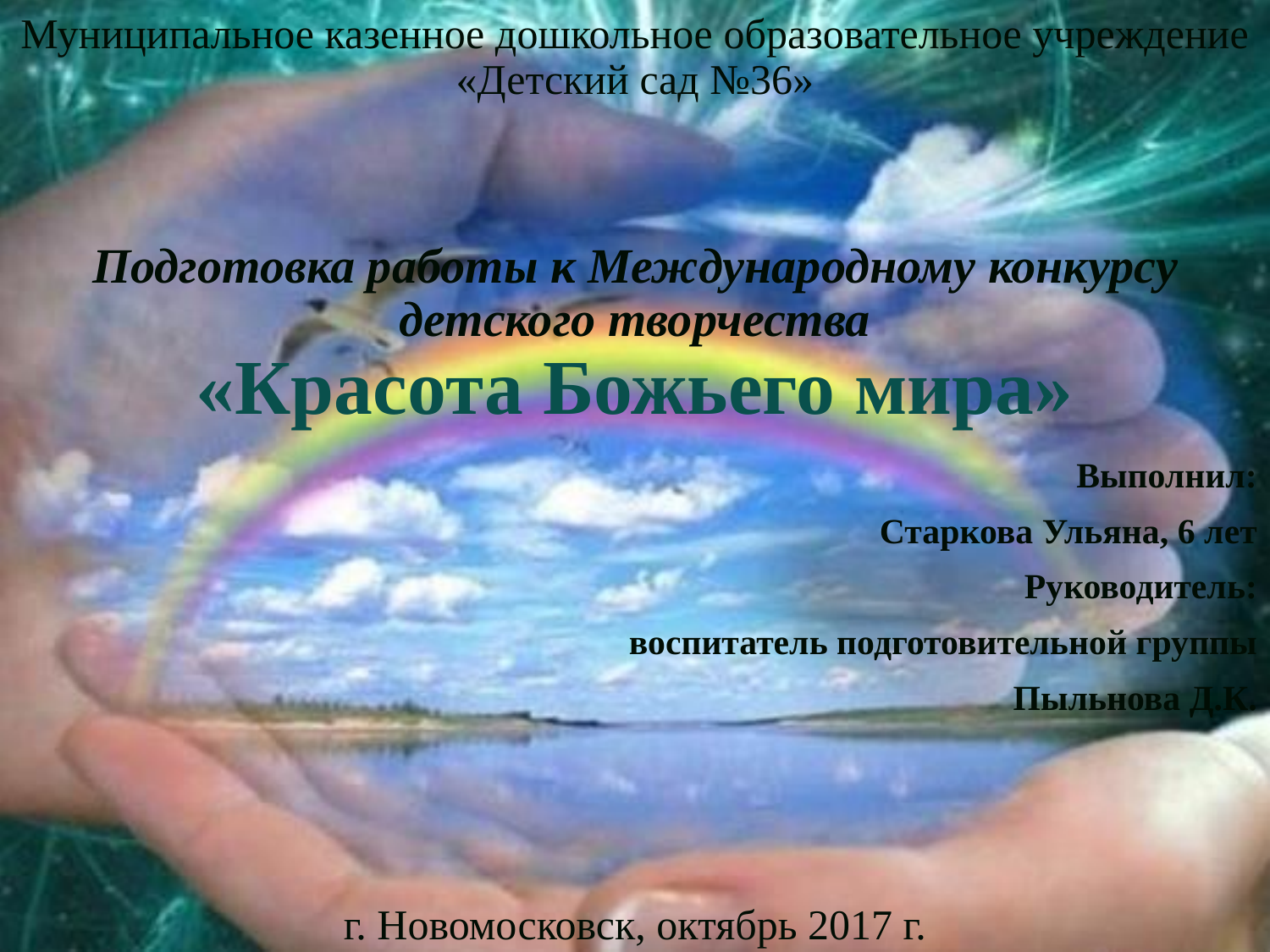

# Муниципальное казенное дошкольное образовательное учреждение «Детский сад №36» Подготовка работы к Международному конкурсу детского творчества «Красота Божьего мира»
Выполнил:
Старкова Ульяна, 6 лет
Руководитель:
воспитатель подготовительной группы
Пыльнова Д.К.

г. Новомосковск, октябрь 2017 г.